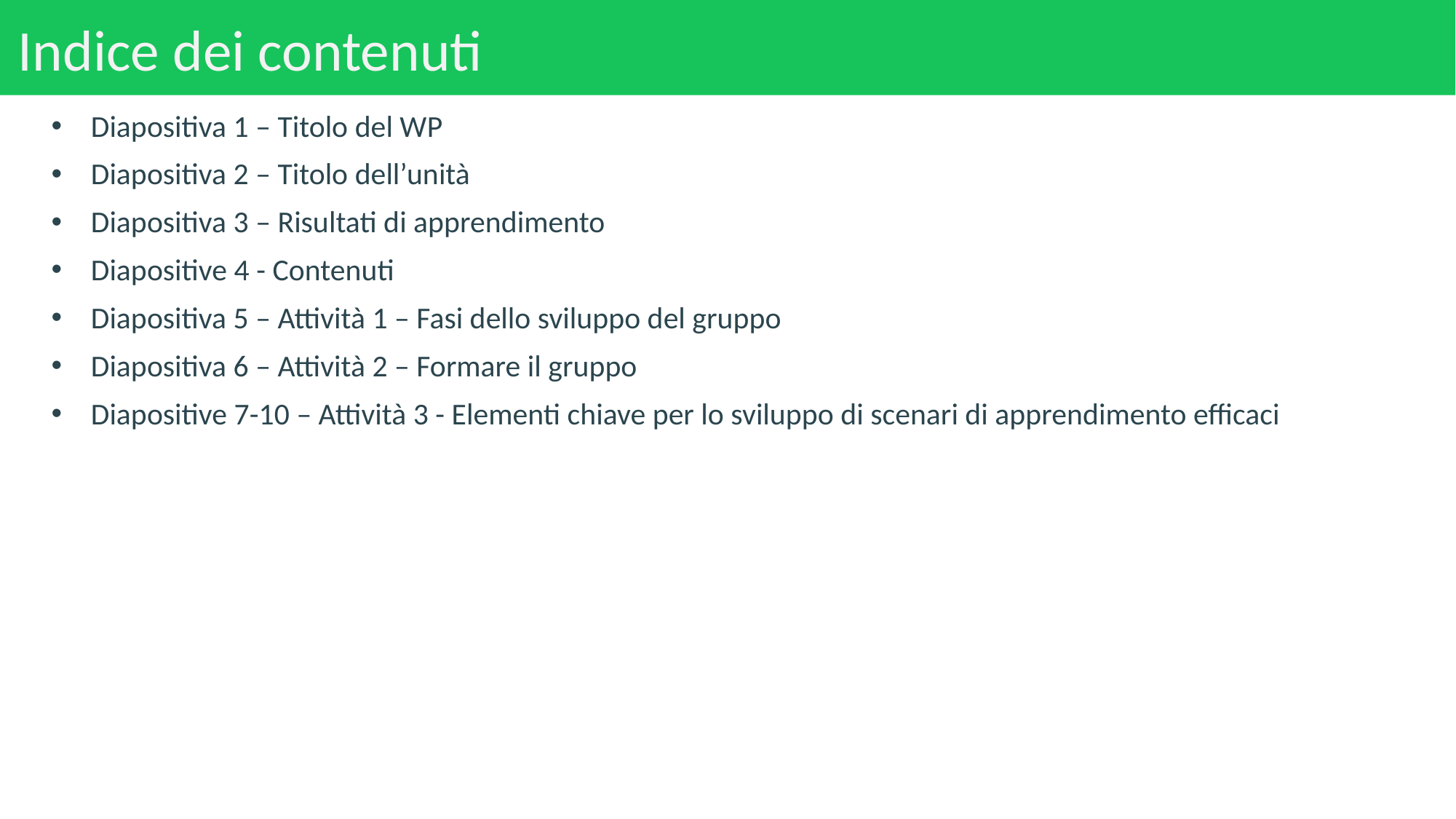

# Indice dei contenuti
Diapositiva 1 – Titolo del WP
Diapositiva 2 – Titolo dell’unità
Diapositiva 3 – Risultati di apprendimento
Diapositive 4 - Contenuti
Diapositiva 5 – Attività 1 – Fasi dello sviluppo del gruppo
Diapositiva 6 – Attività 2 – Formare il gruppo
Diapositive 7-10 – Attività 3 - Elementi chiave per lo sviluppo di scenari di apprendimento efficaci